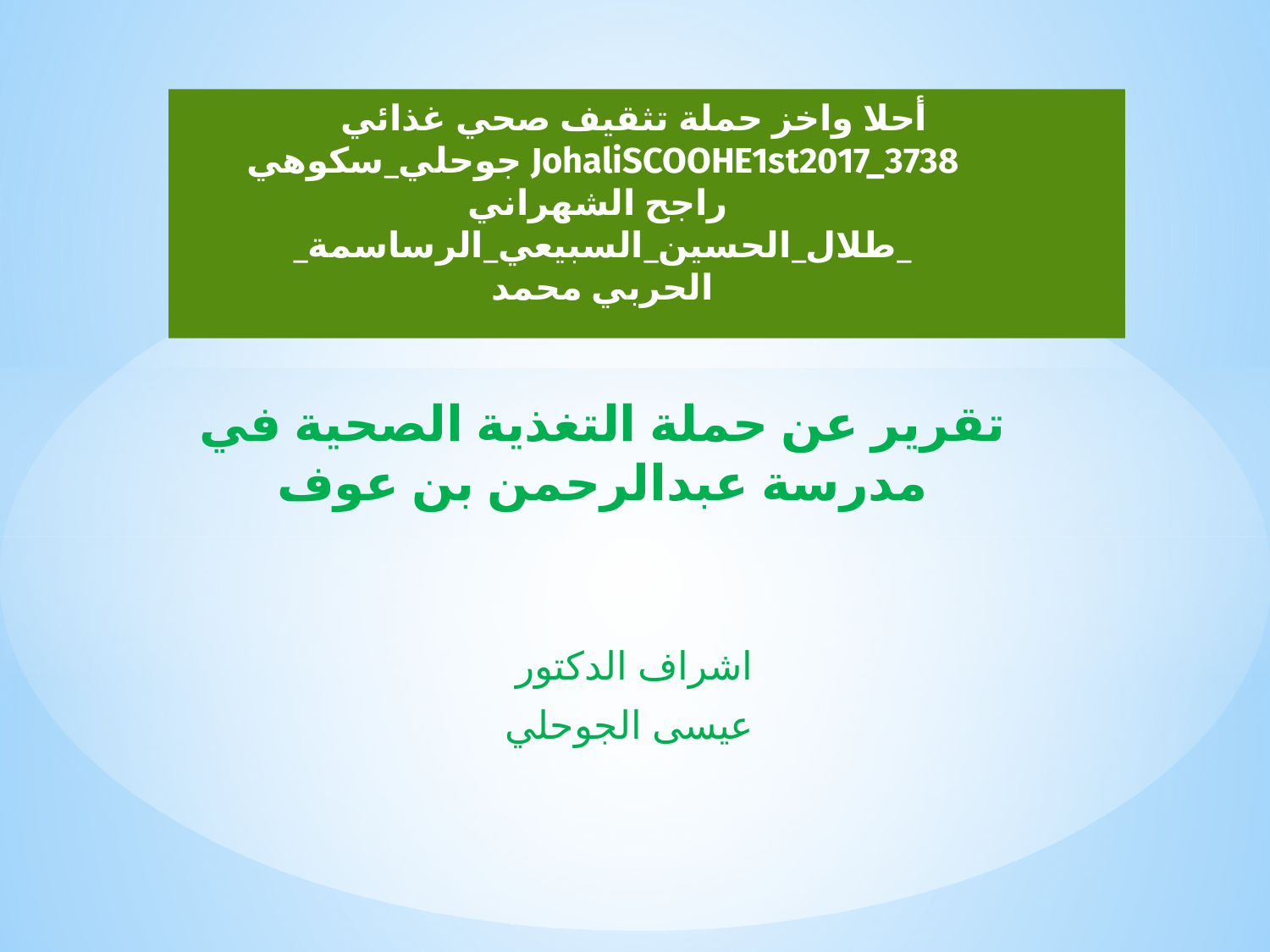

# أحلا واخز حملة تثقيف صحي غذائي JohaliSCOOHE1st2017_3738 جوحلي_سكوهي راجح الشهراني _طلال_الحسين_السبيعي_الرساسمة_ الحربي محمد تقرير عن حملة التغذية الصحية في مدرسة عبدالرحمن بن عوف
اشراف الدكتور
عيسى الجوحلي